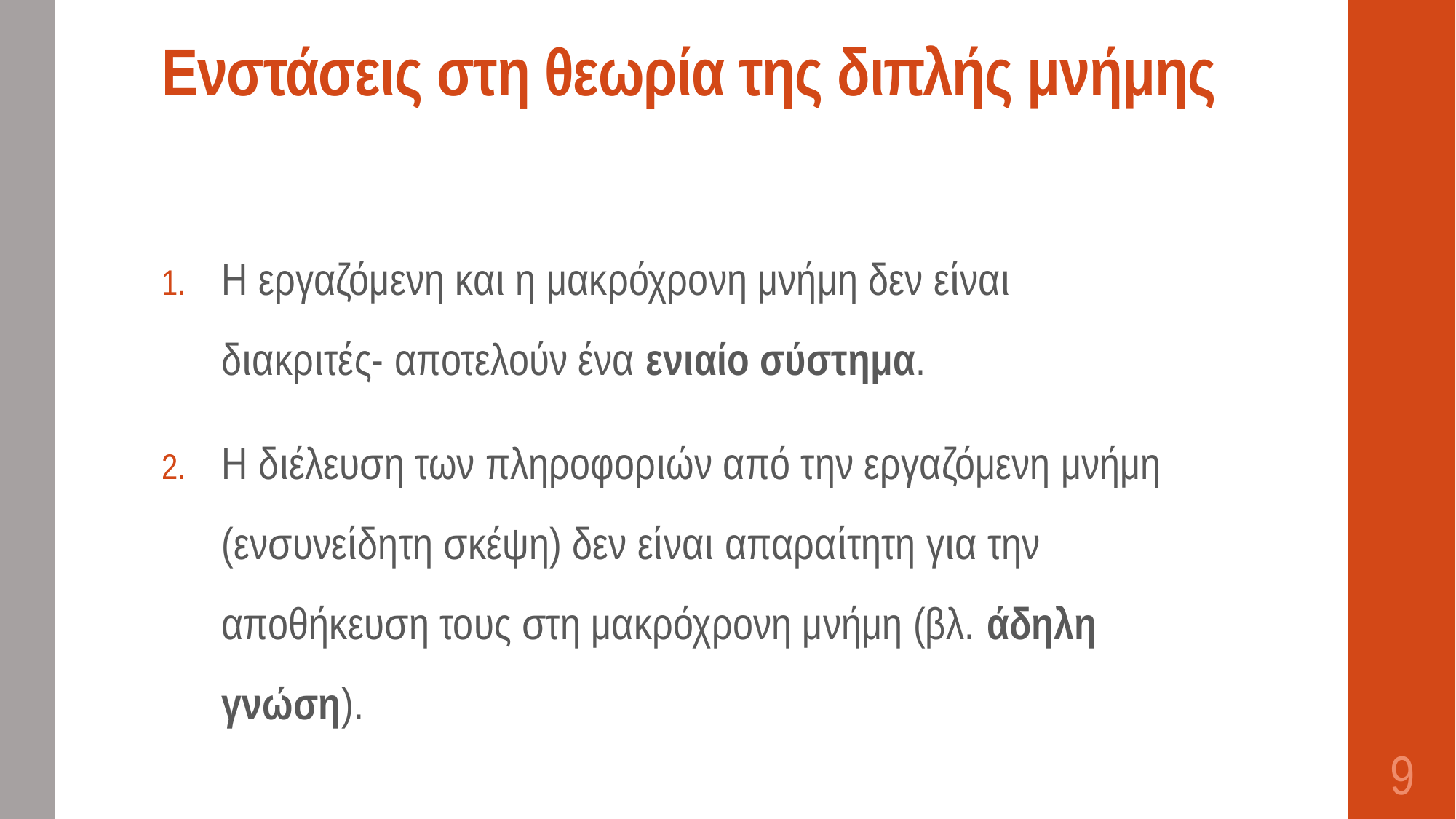

# Ενστάσεις στη θεωρία της διπλής μνήμης
Η εργαζόμενη και η μακρόχρονη μνήμη δεν είναι διακριτές- αποτελούν ένα ενιαίο σύστημα.
Η διέλευση των πληροφοριών από την εργαζόμενη μνήμη (ενσυνείδητη σκέψη) δεν είναι απαραίτητη για την αποθήκευση τους στη μακρόχρονη μνήμη (βλ. άδηλη γνώση).
9